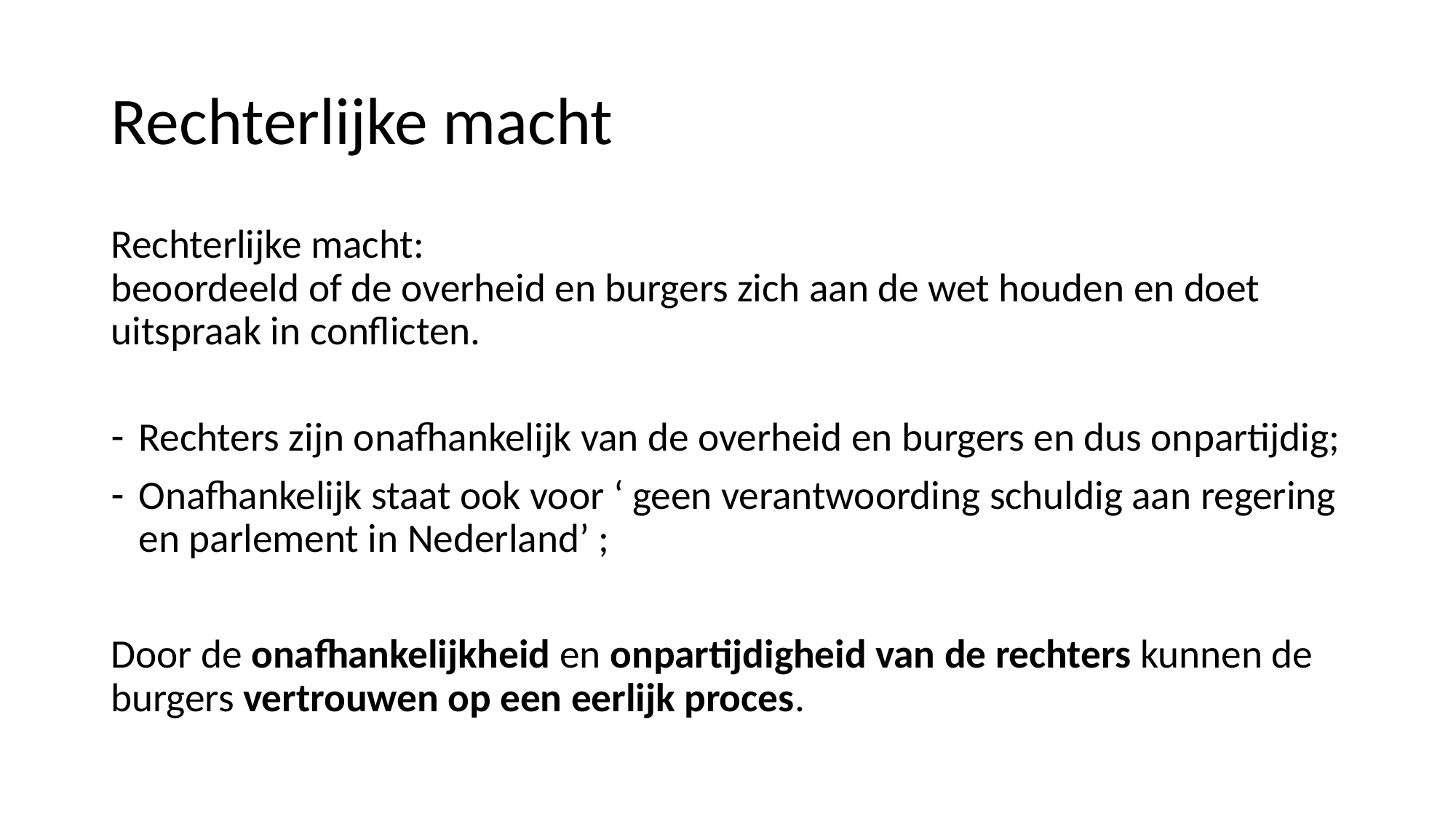

# Rechterlijke macht
Rechterlijke macht:
beoordeeld of de overheid en burgers zich aan de wet houden en doet uitspraak in conflicten.
Rechters zijn onafhankelijk van de overheid en burgers en dus onpartijdig;
Onafhankelijk staat ook voor ‘ geen verantwoording schuldig aan regering en parlement in Nederland’ ;

Door de onafhankelijkheid en onpartijdigheid van de rechters kunnen de burgers vertrouwen op een eerlijk proces.